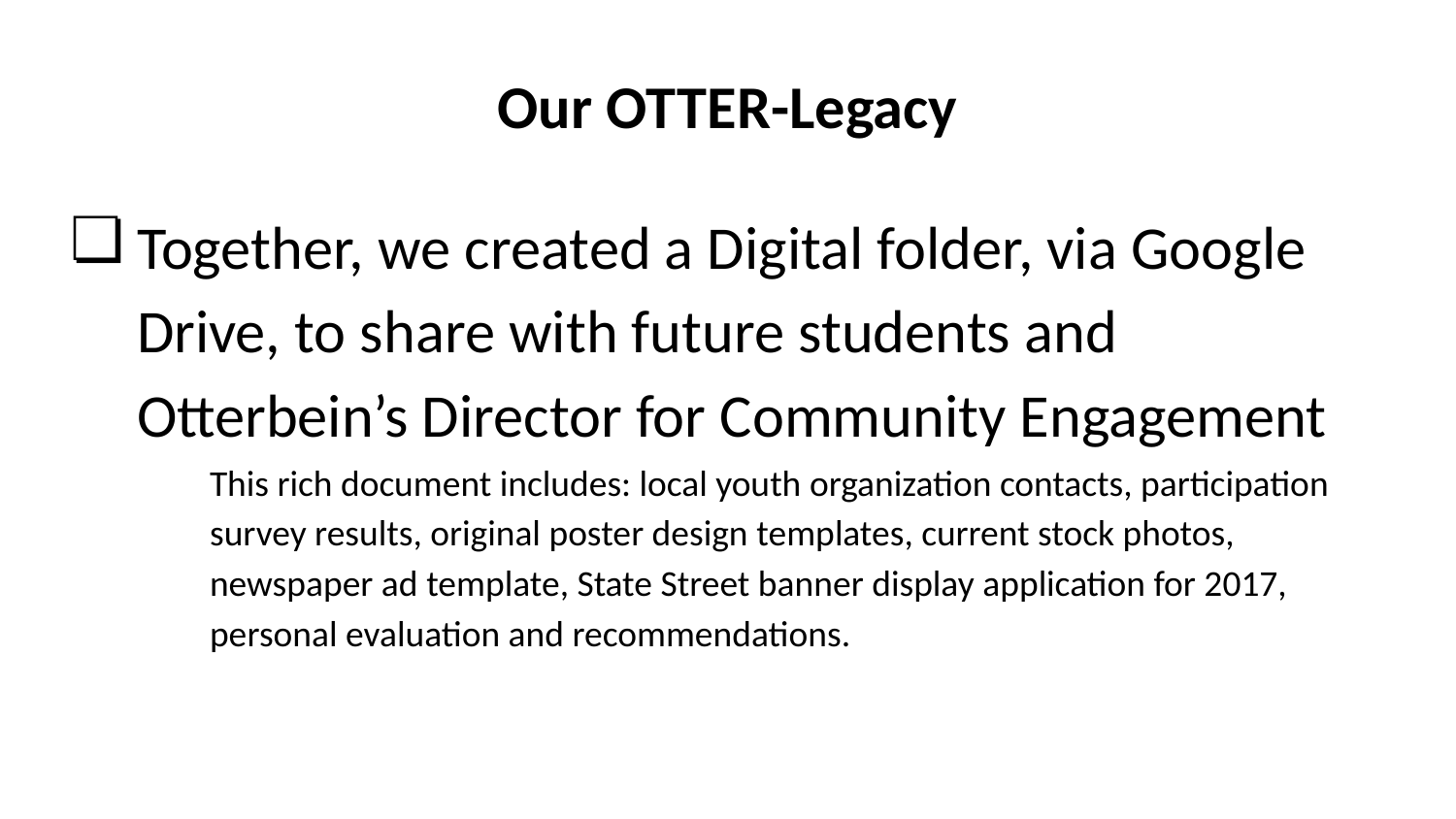

# Our OTTER-Legacy
Together, we created a Digital folder, via Google Drive, to share with future students and Otterbein’s Director for Community Engagement
This rich document includes: local youth organization contacts, participation survey results, original poster design templates, current stock photos, newspaper ad template, State Street banner display application for 2017, personal evaluation and recommendations.